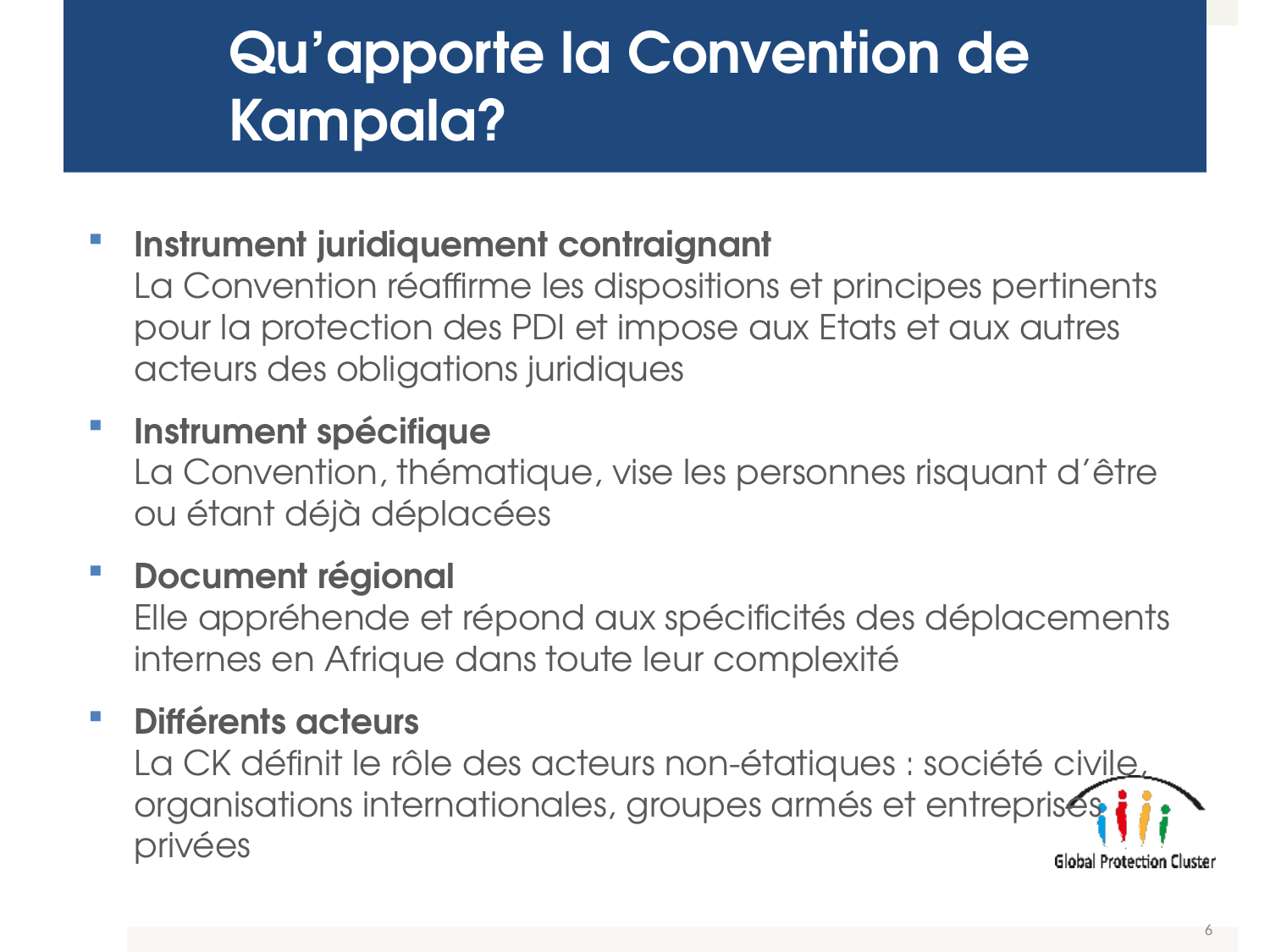

# Qu’apporte la Convention de Kampala?
Instrument juridiquement contraignant
La Convention réaffirme les dispositions et principes pertinents pour la protection des PDI et impose aux Etats et aux autres acteurs des obligations juridiques
Instrument spécifique
La Convention, thématique, vise les personnes risquant d’être ou étant déjà déplacées
Document régional
Elle appréhende et répond aux spécificités des déplacements internes en Afrique dans toute leur complexité
Différents acteurs
La CK définit le rôle des acteurs non-étatiques : société civile, organisations internationales, groupes armés et entreprises privées